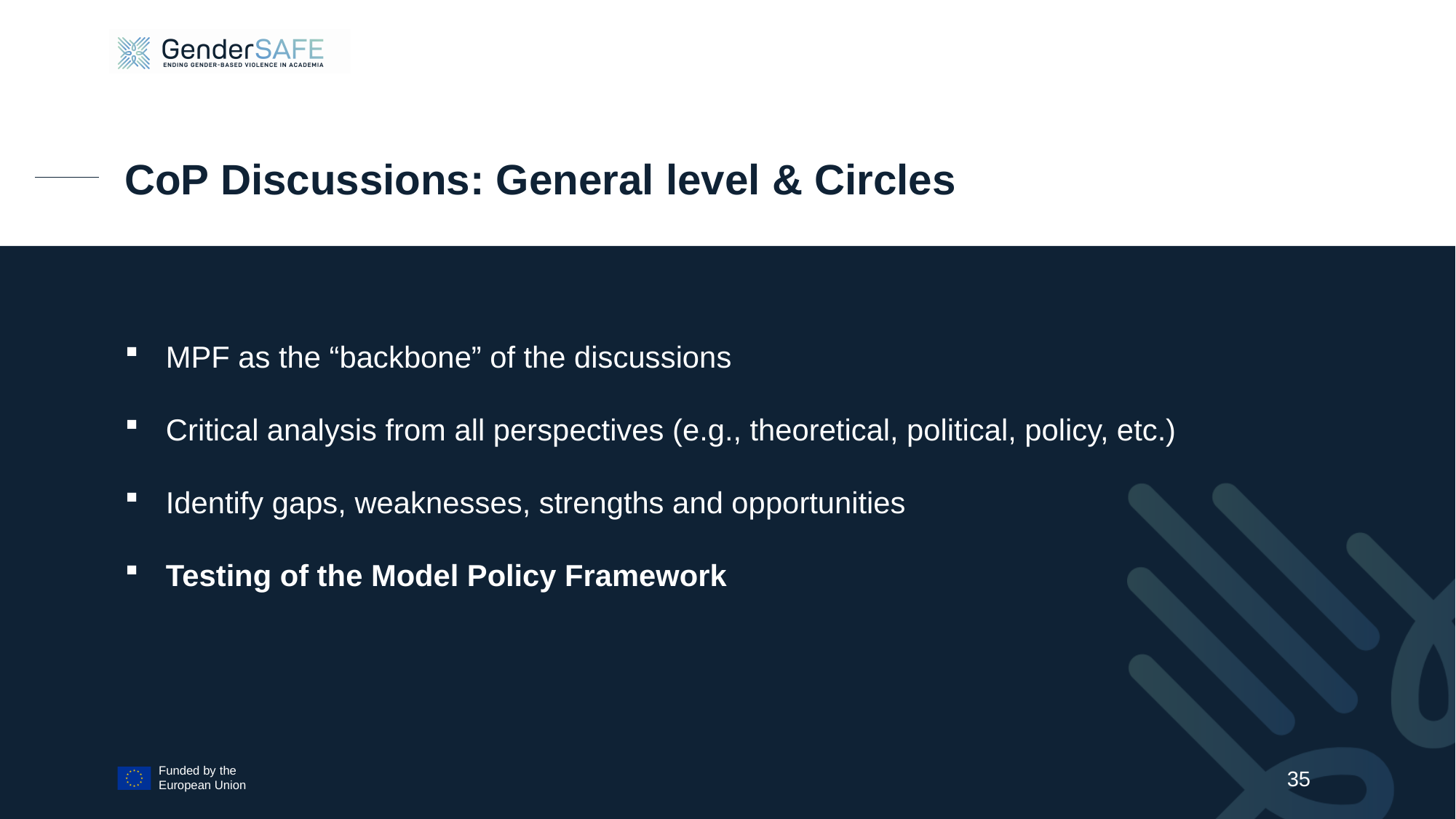

# CoP Discussions: General level & Circles
MPF as the “backbone” of the discussions
Critical analysis from all perspectives (e.g., theoretical, political, policy, etc.)
Identify gaps, weaknesses, strengths and opportunities
Testing of the Model Policy Framework